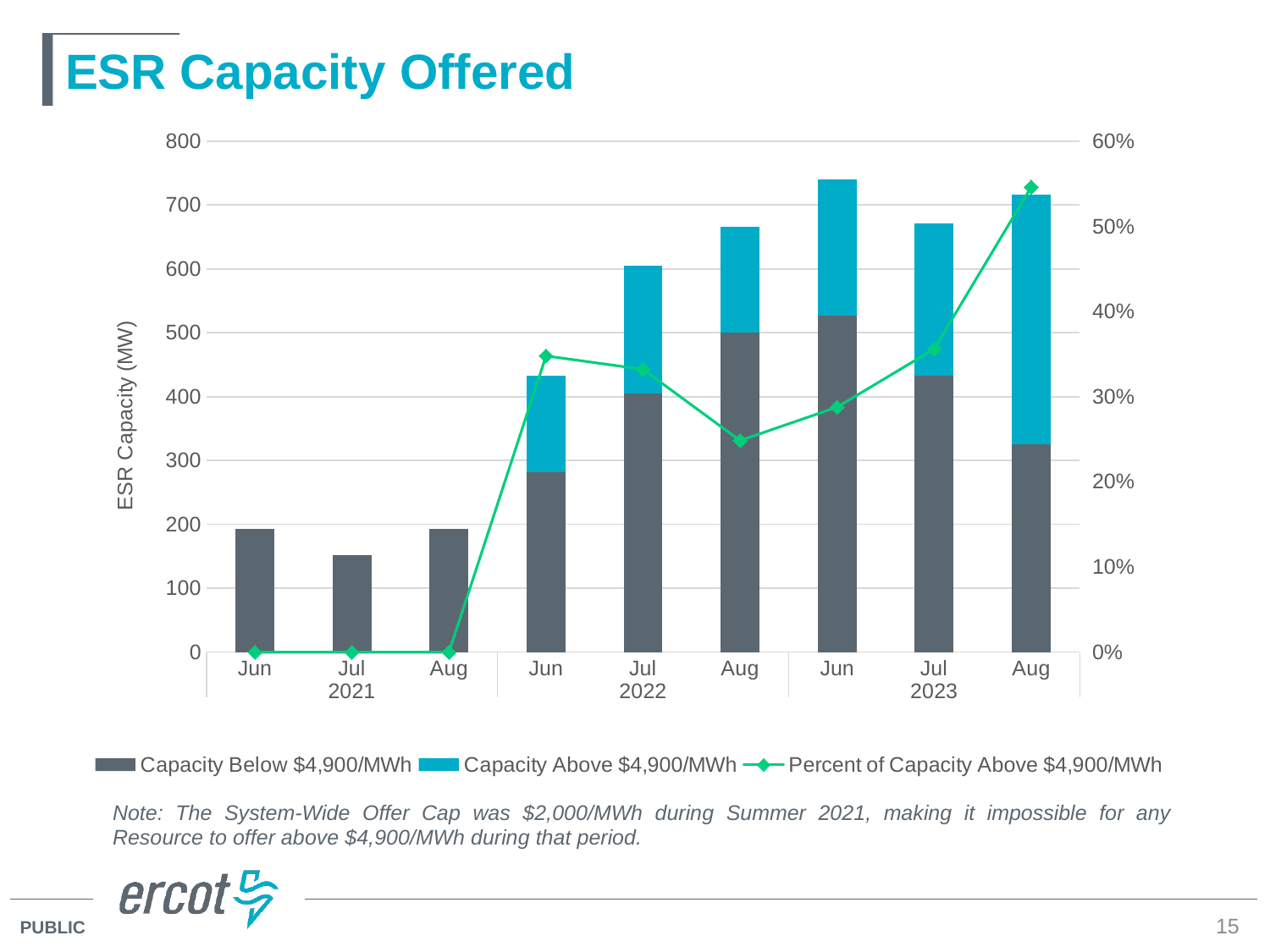

# ESR Capacity Offered

### Chart

| Category | Capacity Below $4,900/MWh | Capacity Above $4,900/MWh | Percent of Capacity Above $4,900/MWh |
|---|---|---|---|
| Jun | 192.8573529741727 | 0.0 | 0.0 |
| Jul | 152.5827682833938 | 0.0 | 0.0 |
| Aug | 193.1566094849859 | 0.0 | 0.0 |
| Jun | 281.9762313750933 | 150.3974219124714 | 0.3478413191204426 |
| Jul | 404.336432135783 | 201.0191521174736 | 0.3320678909164488 |
| Aug | 500.7642543833818 | 165.54388071122 | 0.2484494365174098 |
| Jun | 526.9021130356249 | 212.7994119845087 | 0.287682808249877 |
| Jul | 432.7409921970718 | 239.1338942216435 | 0.3559202748242241 |
| Aug | 324.9018801833133 | 390.7131013295262 | 0.545982282963868 |
Note: The System-Wide Offer Cap was $2,000/MWh during Summer 2021, making it impossible for any Resource to offer above $4,900/MWh during that period.
15